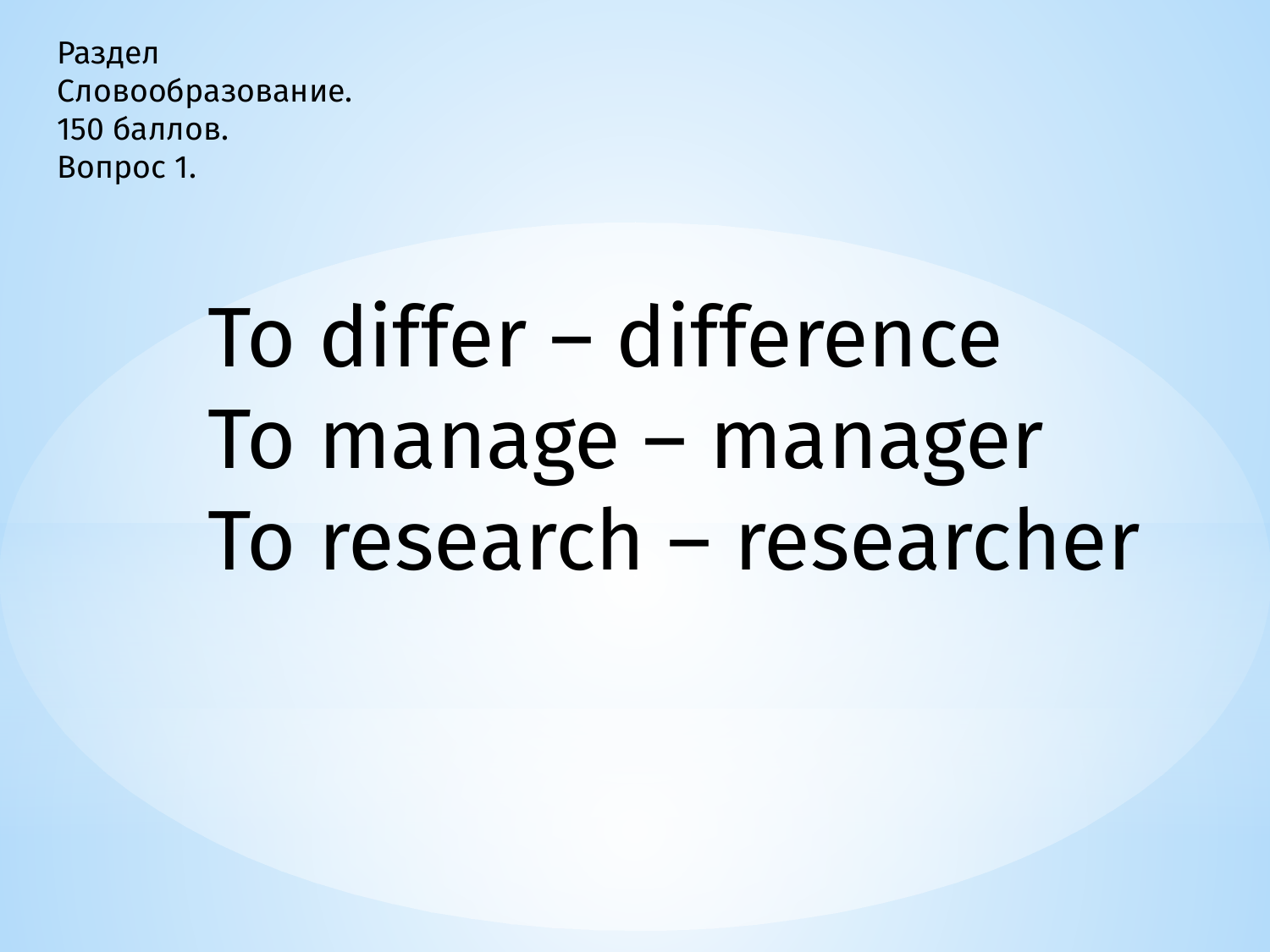

Раздел
Словообразование.
150 баллов.
Вопрос 1.
To differ – difference
To manage – manager
To research – researcher